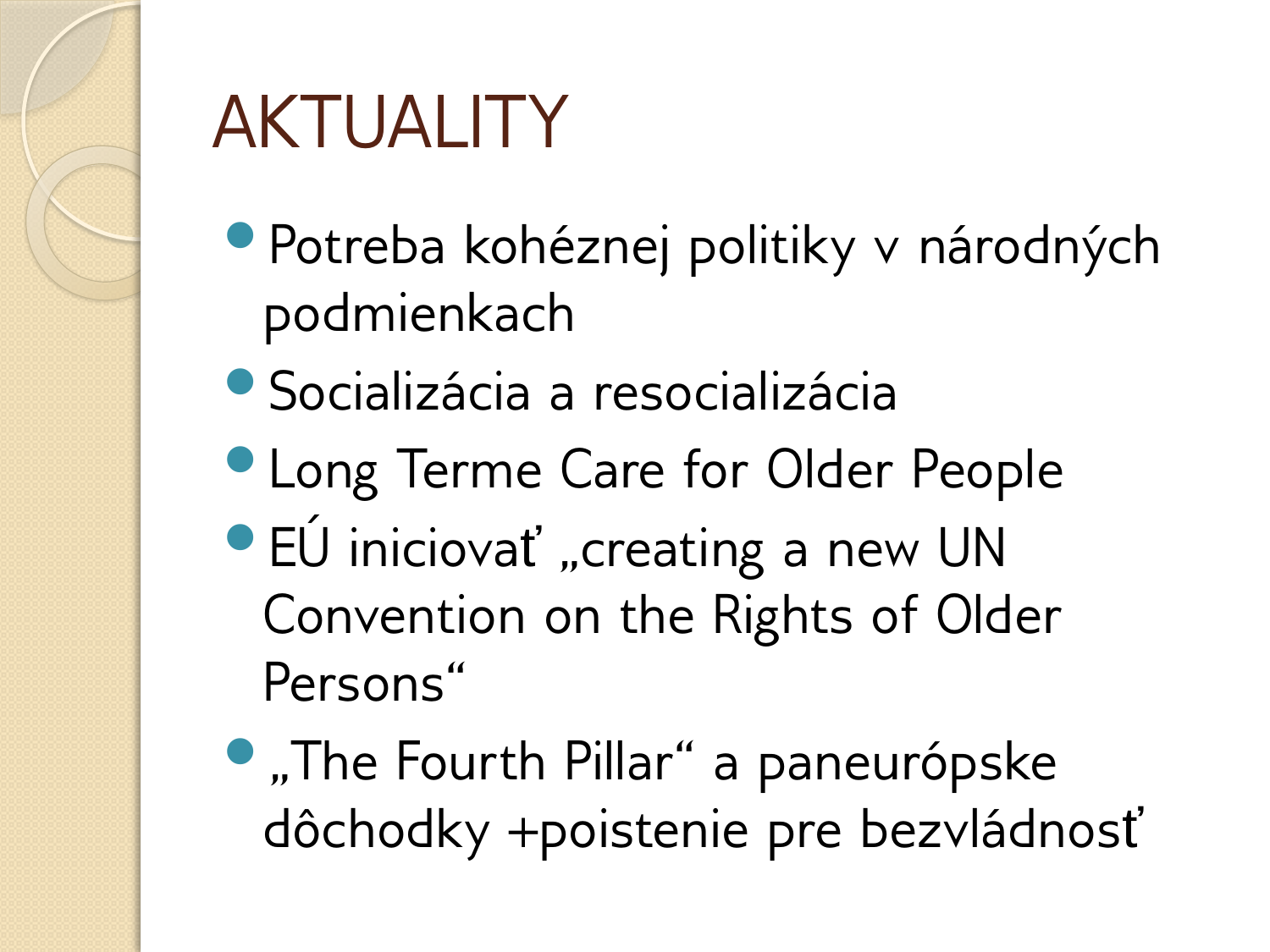

# AKTUALITY
Potreba kohéznej politiky v národných podmienkach
Socializácia a resocializácia
Long Terme Care for Older People
EÚ iniciovať „creating a new UN Convention on the Rights of Older Persons“
„The Fourth Pillar“ a paneurópske dôchodky +poistenie pre bezvládnosť